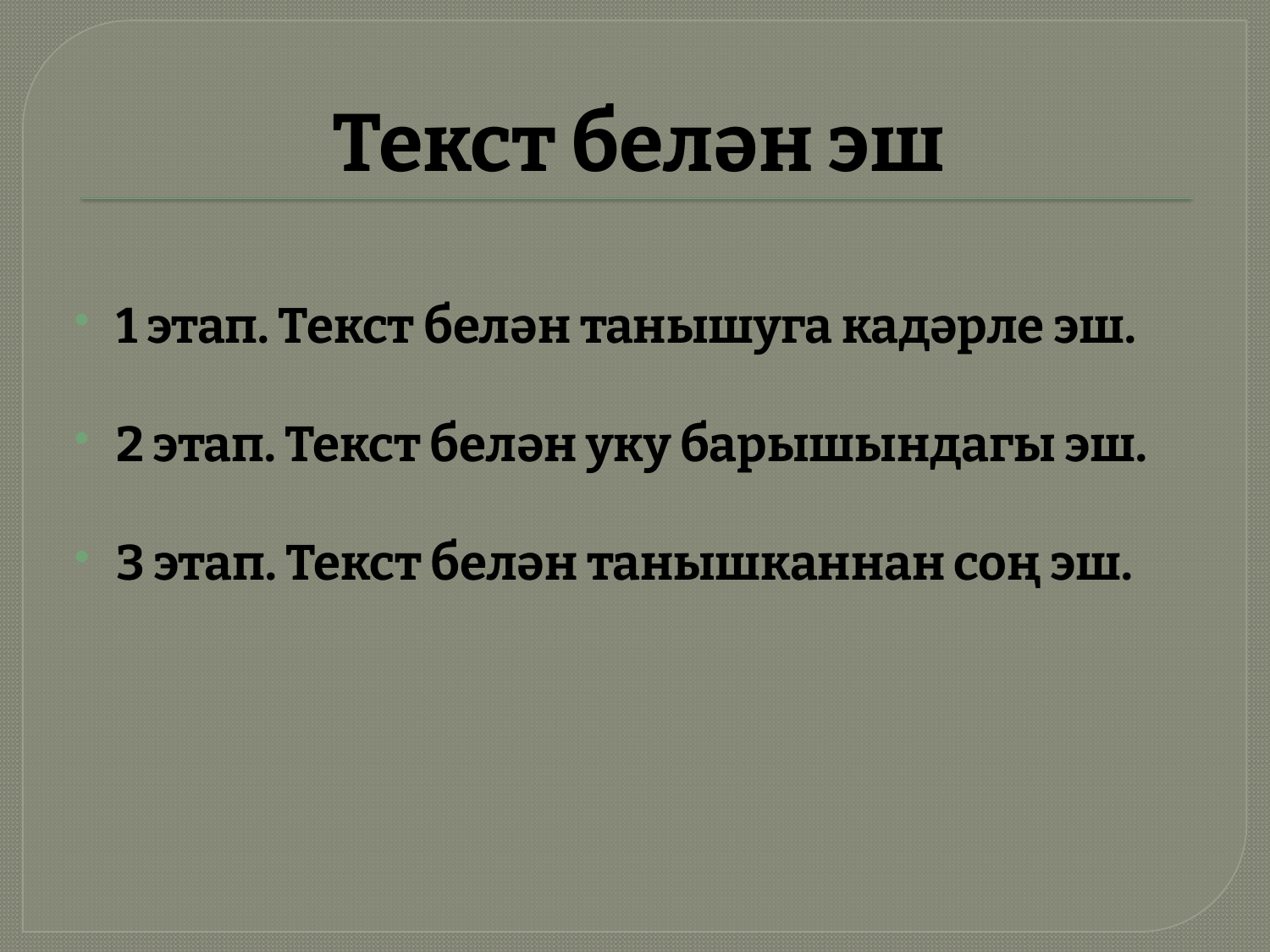

# Текст белән эш

1 этап. Текст белән танышуга кадәрле эш.

2 этап. Текст белән уку барышындагы эш.

3 этап. Текст белән танышканнан соң эш.